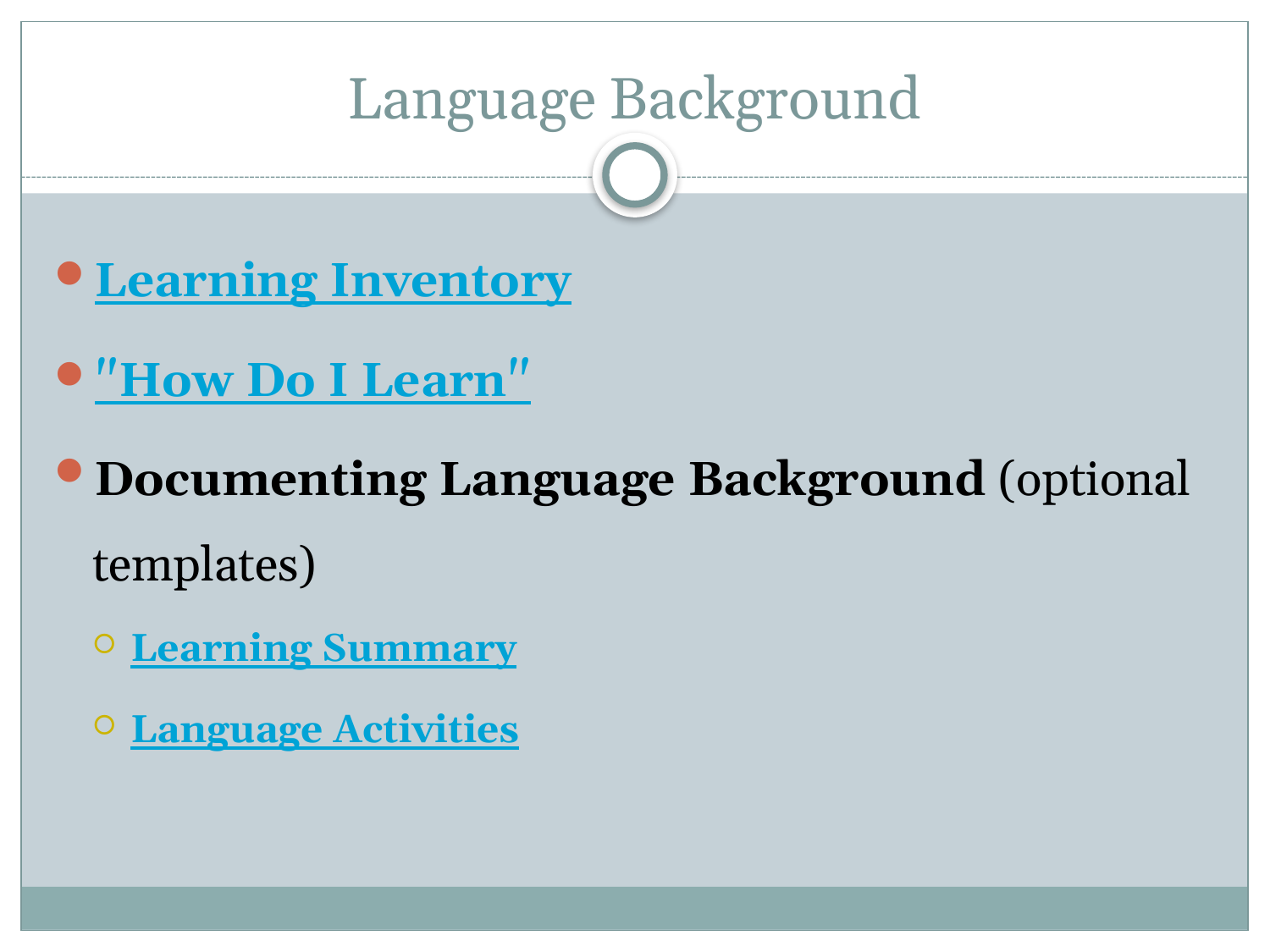

# Language Background
Learning Inventory
"How Do I Learn"
Documenting Language Background (optional templates)
Learning Summary
Language Activities